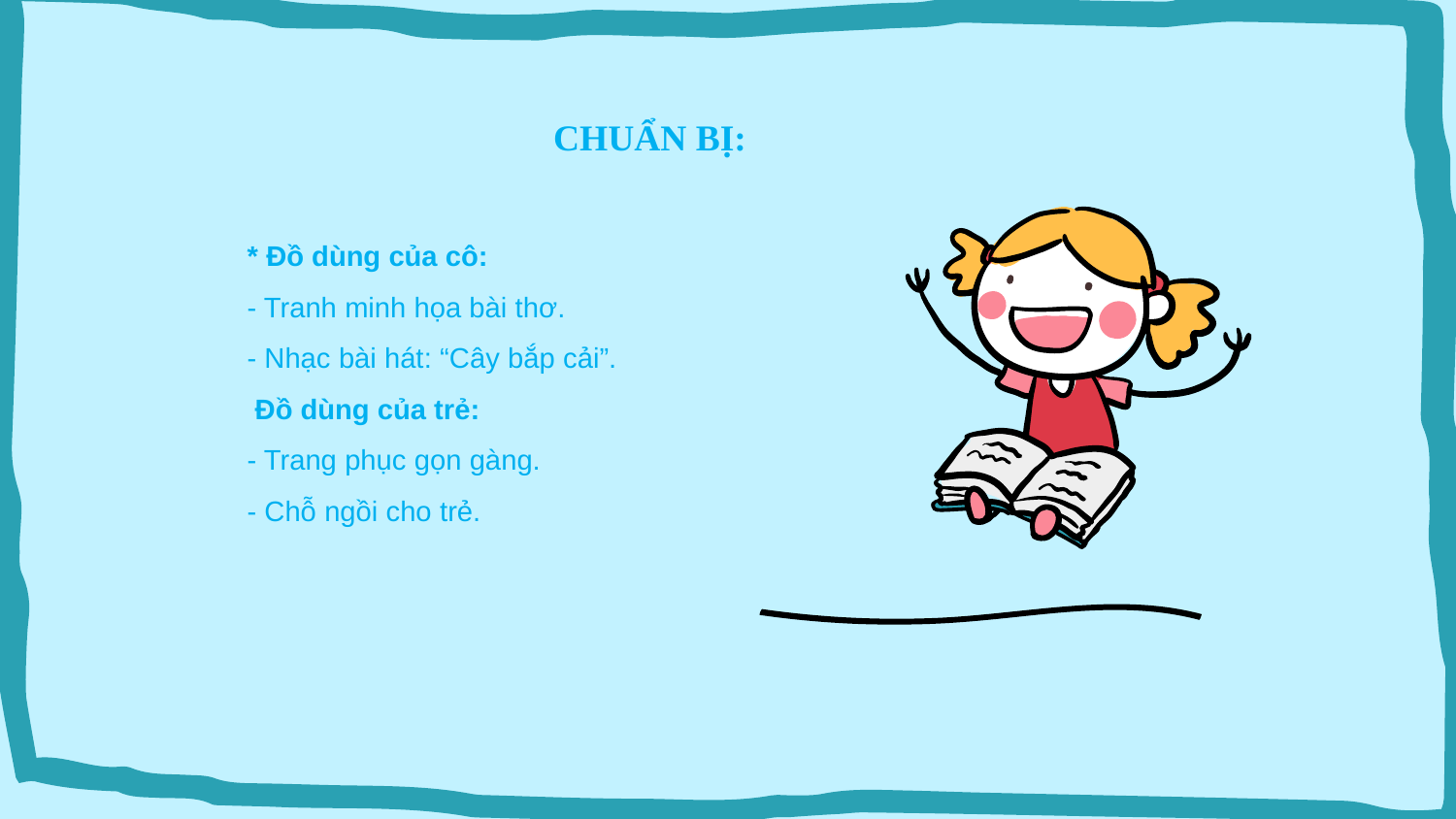

CHUẨN BỊ:

* Đồ dùng của cô:
- Tranh minh họa bài thơ.
- Nhạc bài hát: “Cây bắp cải”.
 Đồ dùng của trẻ:
- Trang phục gọn gàng.
- Chỗ ngồi cho trẻ.